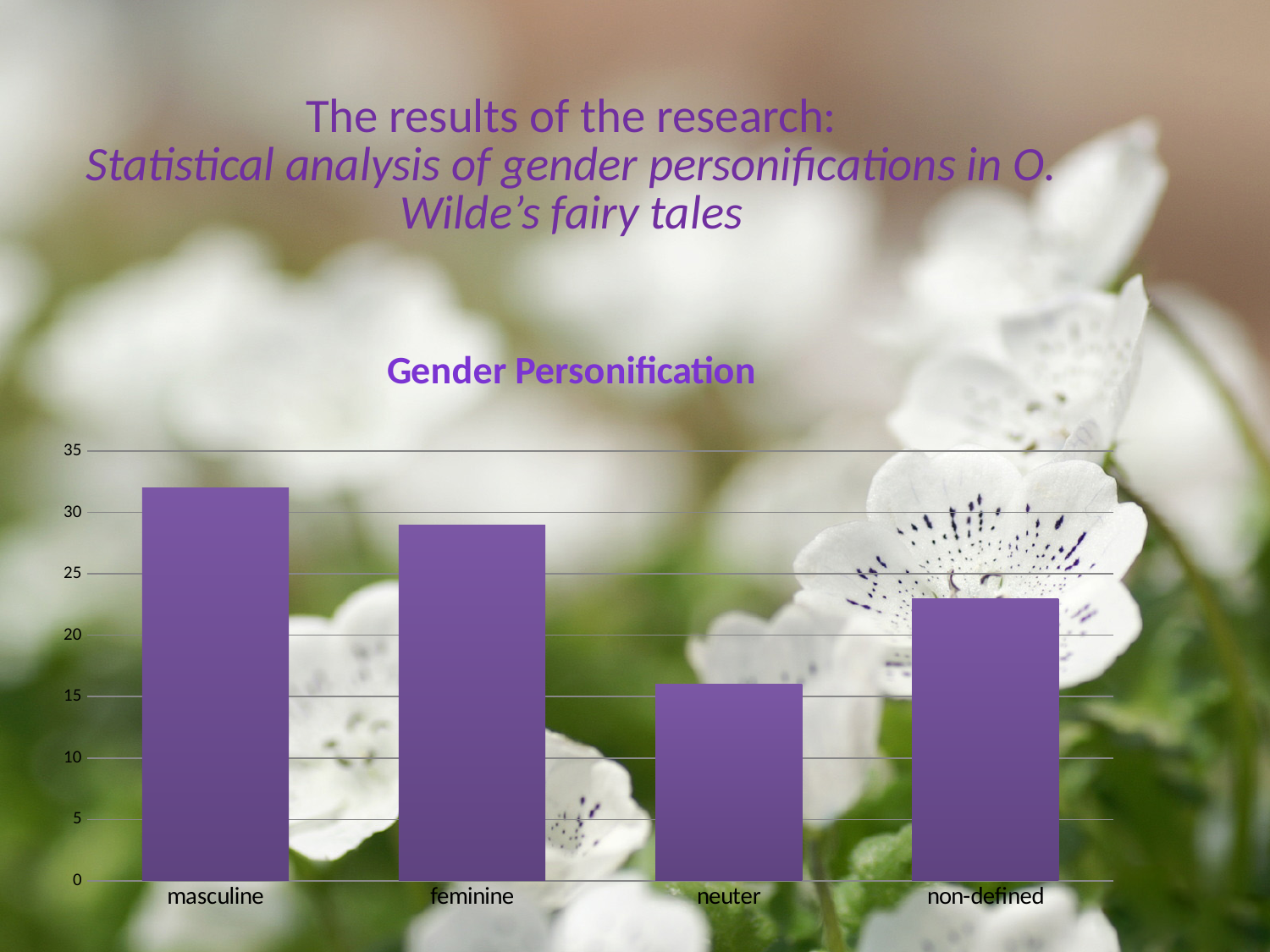

The results of the research:
Statistical analysis of gender personifications in O. Wilde’s fairy tales

### Chart: Gender Personification

| Category | Ряд 1 |
|---|---|
| masculine | 32.0 |
| feminine | 29.0 |
| neuter | 16.0 |
| non-defined | 23.0 |